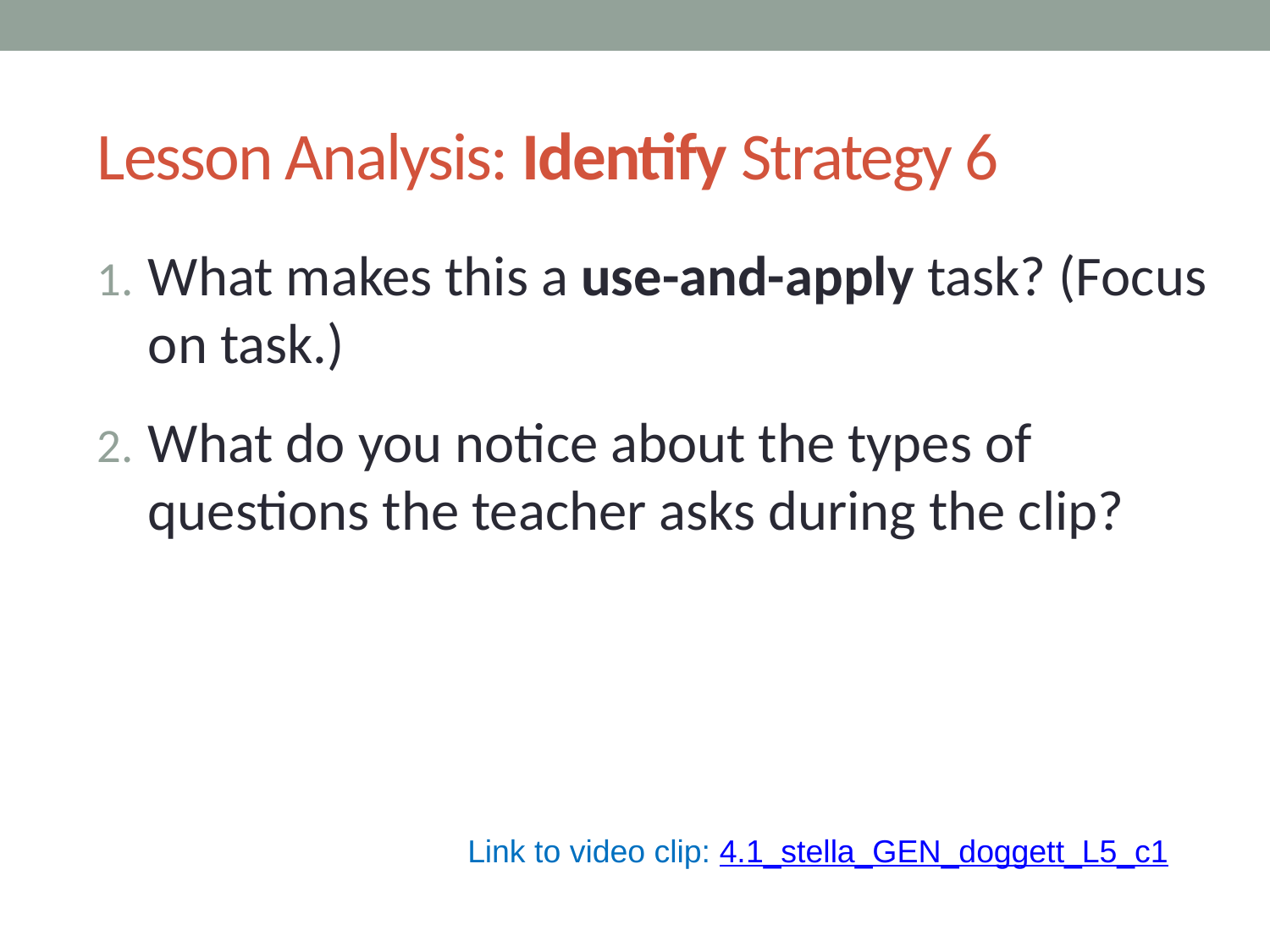

# Lesson Analysis: Identify Strategy 6
What makes this a use-and-apply task? (Focus on task.)
What do you notice about the types of questions the teacher asks during the clip?

Link to video clip: 4.1_stella_GEN_doggett_L5_c1